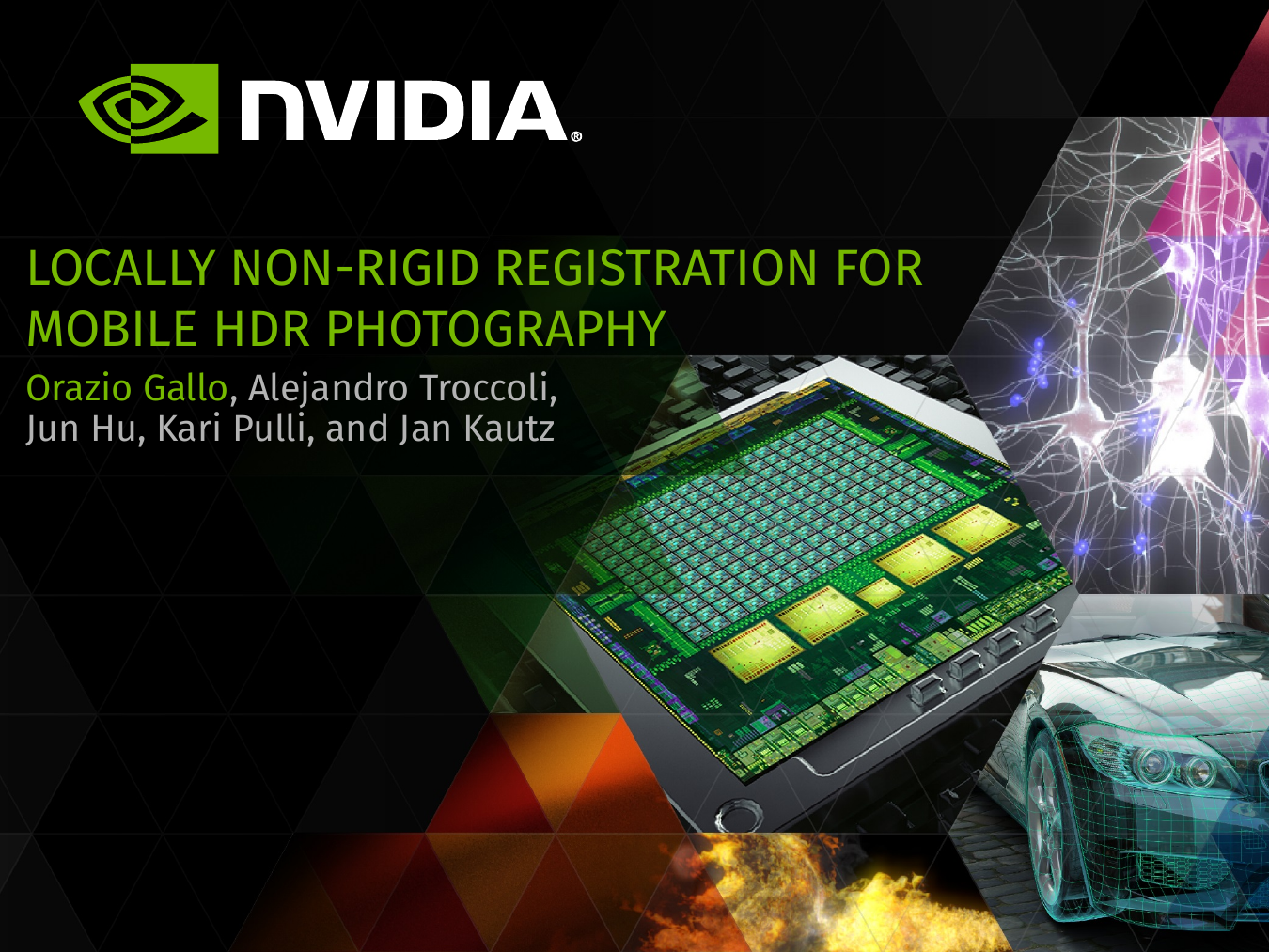

# Locally Non-rigid Registration for Mobile HDR Photography
Orazio Gallo, Alejandro Troccoli, Jun Hu, Kari Pulli, and Jan Kautz